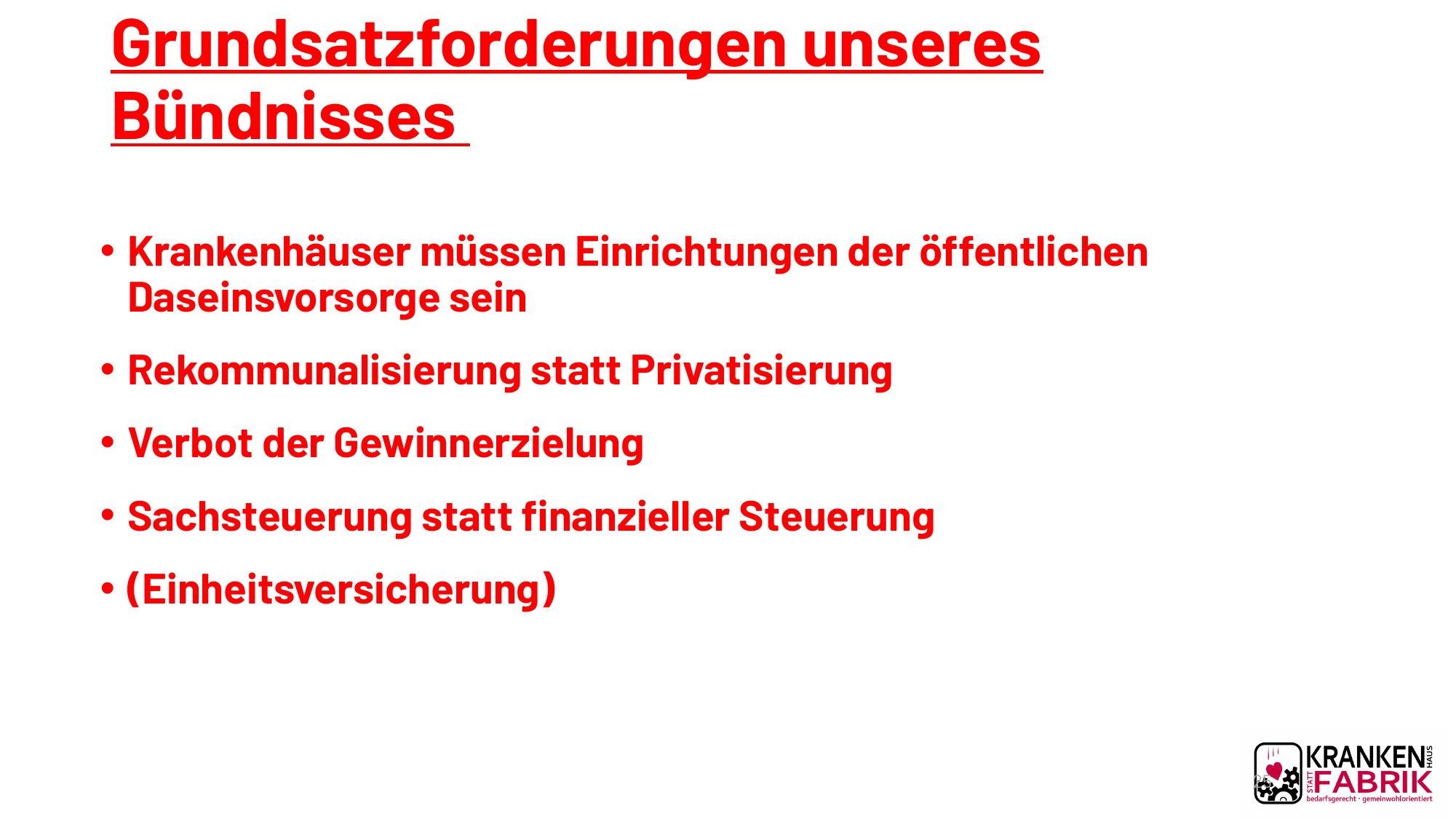

# Grundsatzforderungen unseres Bündnisses
Krankenhäuser müssen Einrichtungen der öffentlichen Daseinsvorsorge sein
Rekommunalisierung statt Privatisierung
Verbot der Gewinnerzielung
Sachsteuerung statt finanzieller Steuerung
(Einheitsversicherung)

25